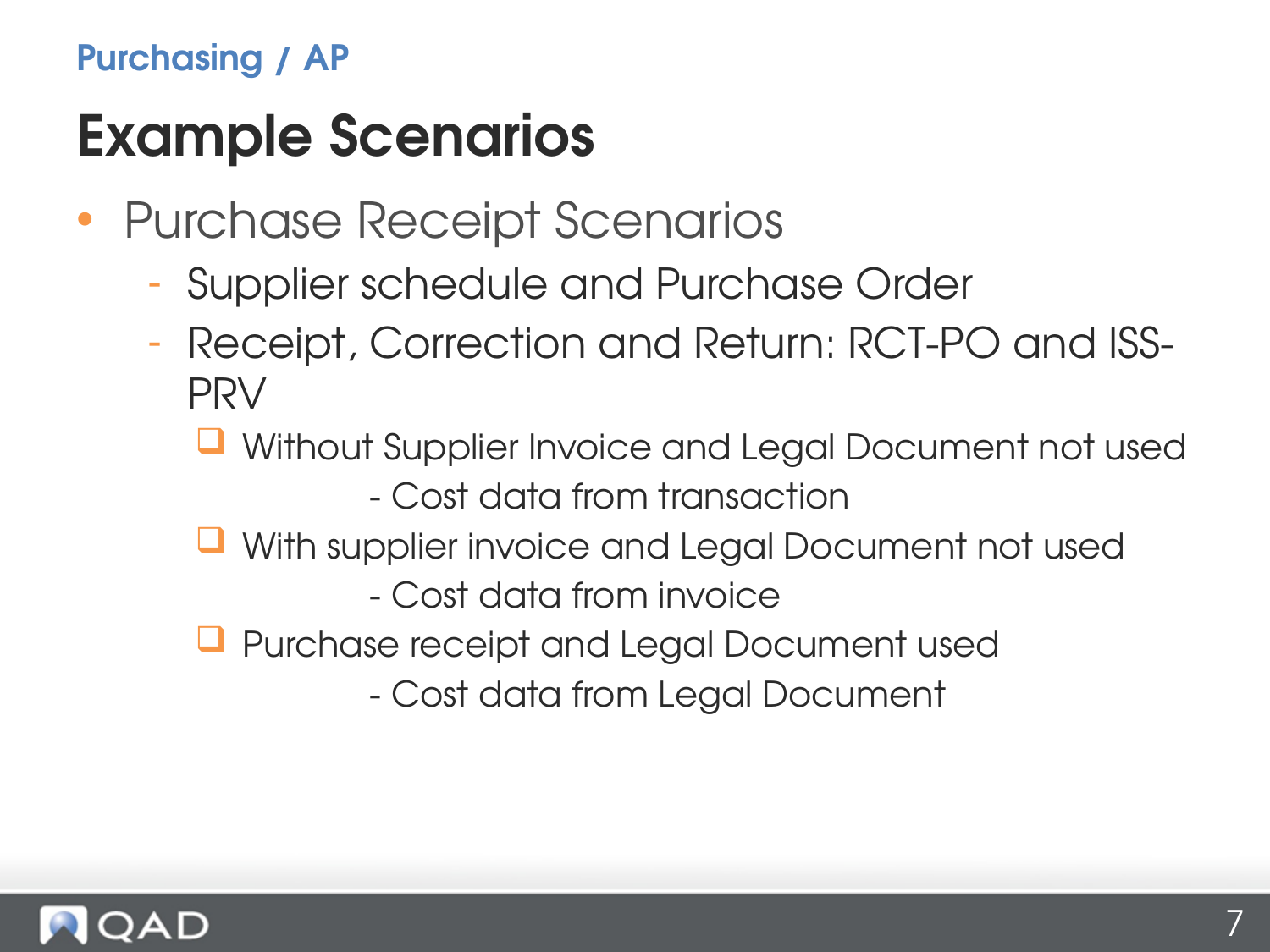

Purchasing / AP
# Example Scenarios
Purchase Receipt Scenarios
Supplier schedule and Purchase Order
Receipt, Correction and Return: RCT-PO and ISS-PRV
Without Supplier Invoice and Legal Document not used
		- Cost data from transaction
With supplier invoice and Legal Document not used
		- Cost data from invoice
Purchase receipt and Legal Document used
		- Cost data from Legal Document

7